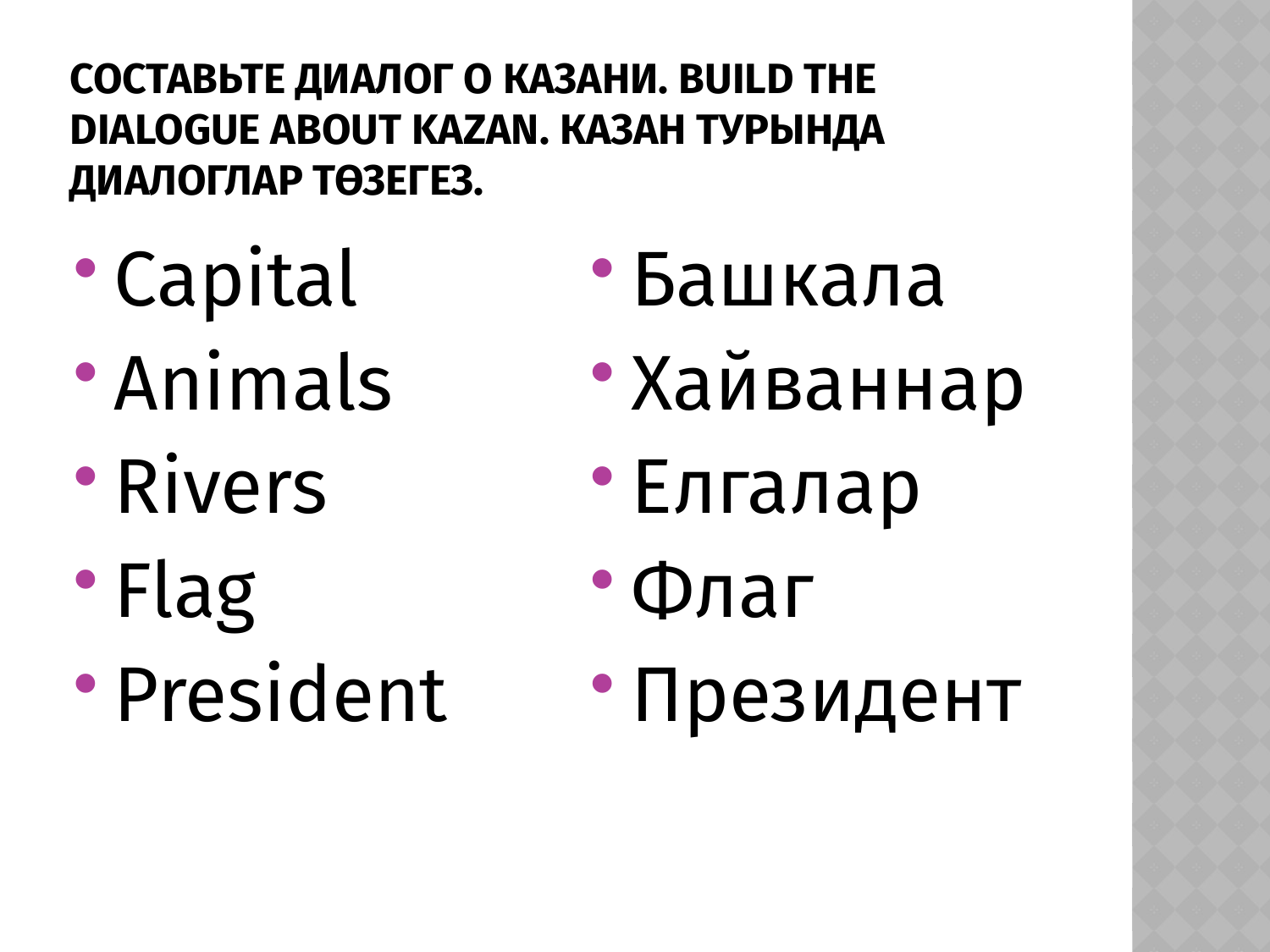

# Составьте диалог о казани. Build the dialogue about Kazan. Казан турында диалоглар төзегез.
Capital
Animals
Rivers
Flag
President

Башкала
Хайваннар
Елгалар
Флаг
Президент